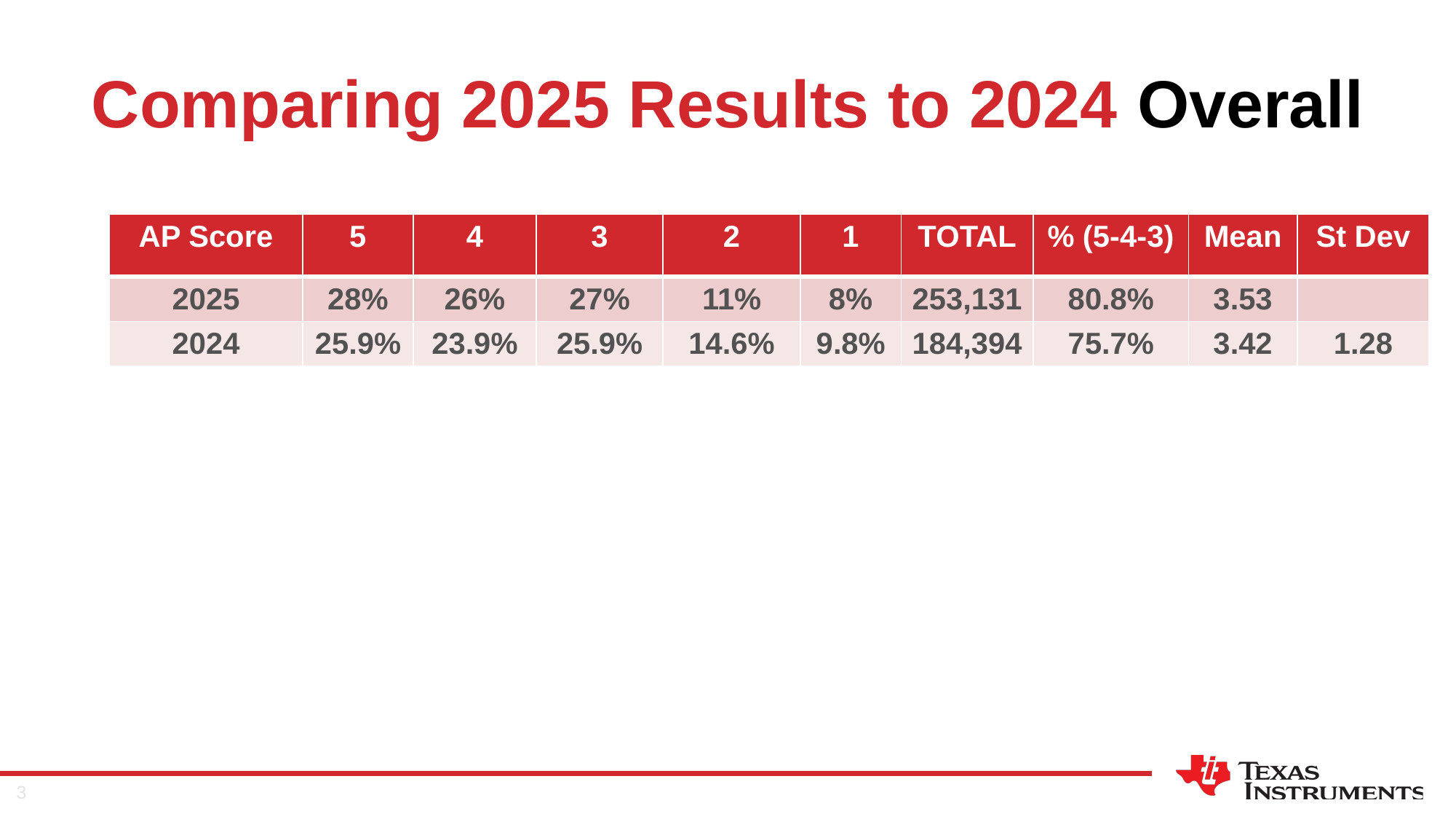

# Comparing 2025 Results to 2024 Overall
| AP Score | 5 | 4 | 3 | 2 | 1 | TOTAL | % (5-4-3) | Mean | St Dev |
| --- | --- | --- | --- | --- | --- | --- | --- | --- | --- |
| 2025 | 28% | 26% | 27% | 11% | 8% | 253,131 | 80.8% | 3.53 |  |
| 2024 | 25.9% | 23.9% | 25.9% | 14.6% | 9.8% | 184,394 | 75.7% | 3.42 | 1.28 |